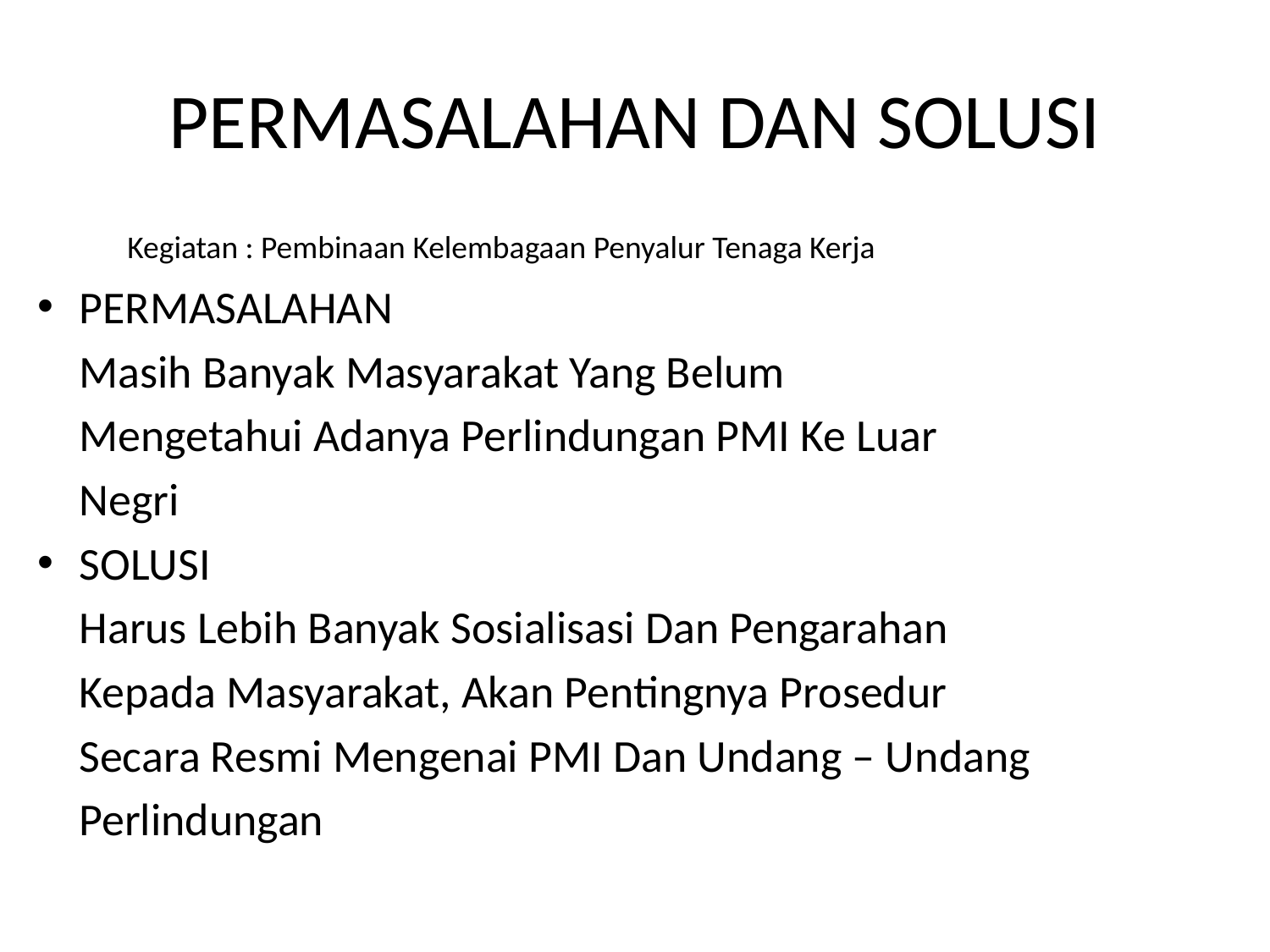

# PERMASALAHAN DAN SOLUSI
Kegiatan : Pembinaan Kelembagaan Penyalur Tenaga Kerja
PERMASALAHAN
    Masih Banyak Masyarakat Yang Belum
    Mengetahui Adanya Perlindungan PMI Ke Luar
    Negri
SOLUSI
    Harus Lebih Banyak Sosialisasi Dan Pengarahan
    Kepada Masyarakat, Akan Pentingnya Prosedur
    Secara Resmi Mengenai PMI Dan Undang – Undang
    Perlindungan